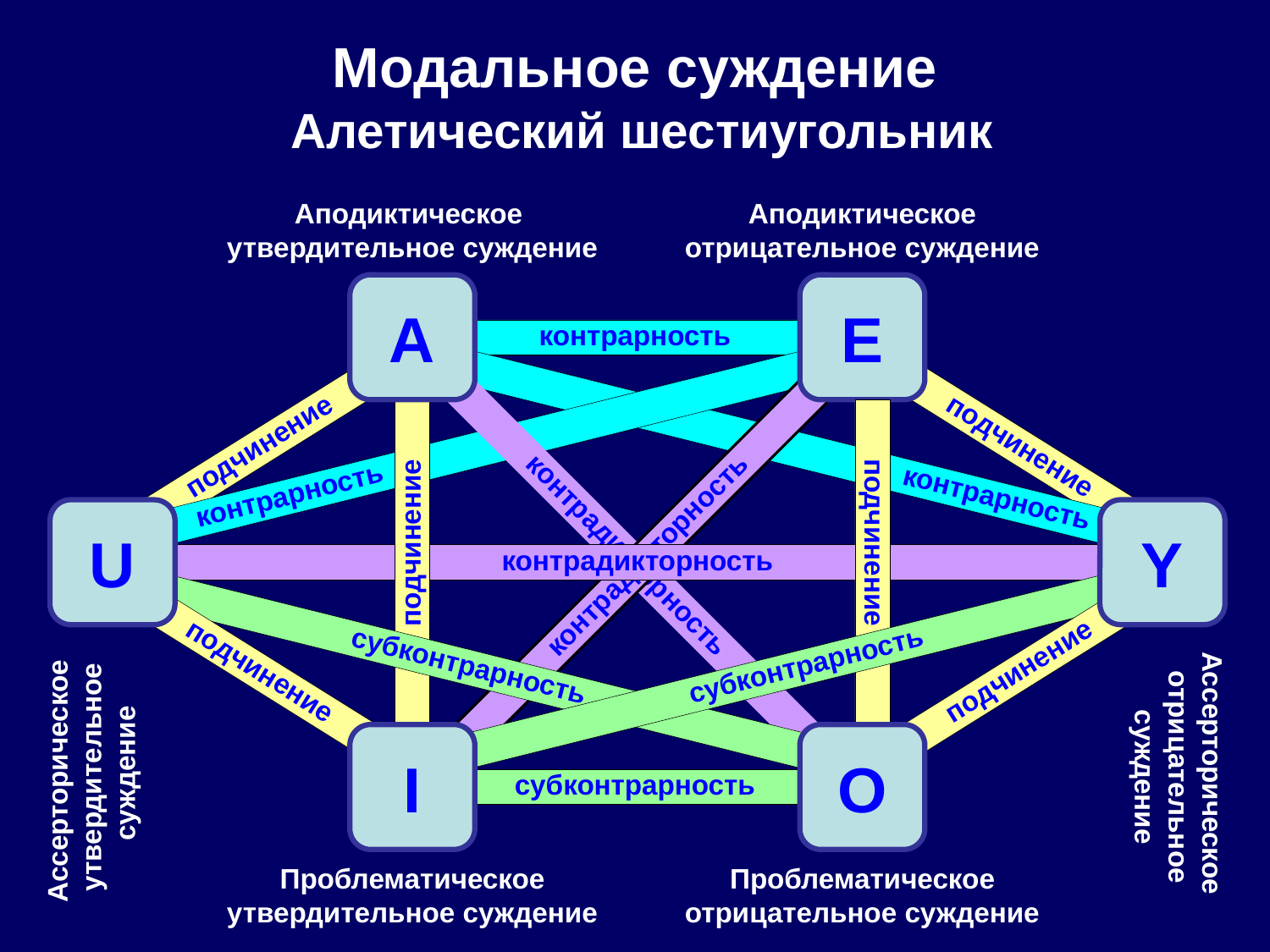

# Модальное суждение Алетический шестиугольник
Аподиктическое
утвердительное суждение
Аподиктическое
отрицательное суждение
A
E
контрарность
подчинение
контрарность
                                                       контрарность
подчинение
U
Y
     подчинение
подчинение
контрадикторность
контрадикторность
    контрадикторность
     субконтрарность
подчинение
субконтрарность
подчинение
Ассерторическое
отрицательное
суждение
Ассерторическое
утвердительное
 суждение
I
O
субконтрарность
Проблематическое
утвердительное суждение
Проблематическое
отрицательное суждение